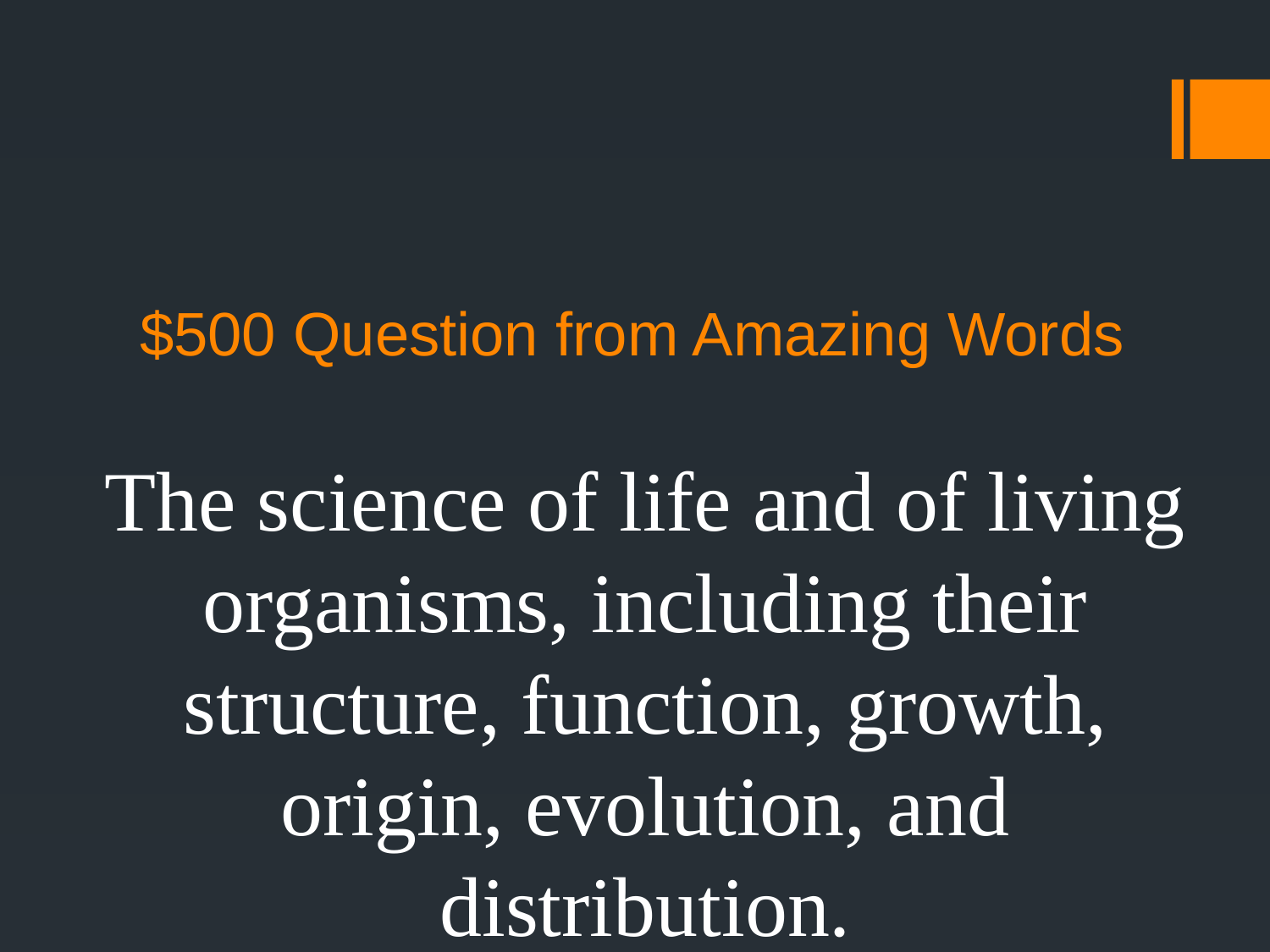

# $500 Question from Amazing Words
The science of life and of living organisms, including their structure, function, growth, origin, evolution, and distribution.